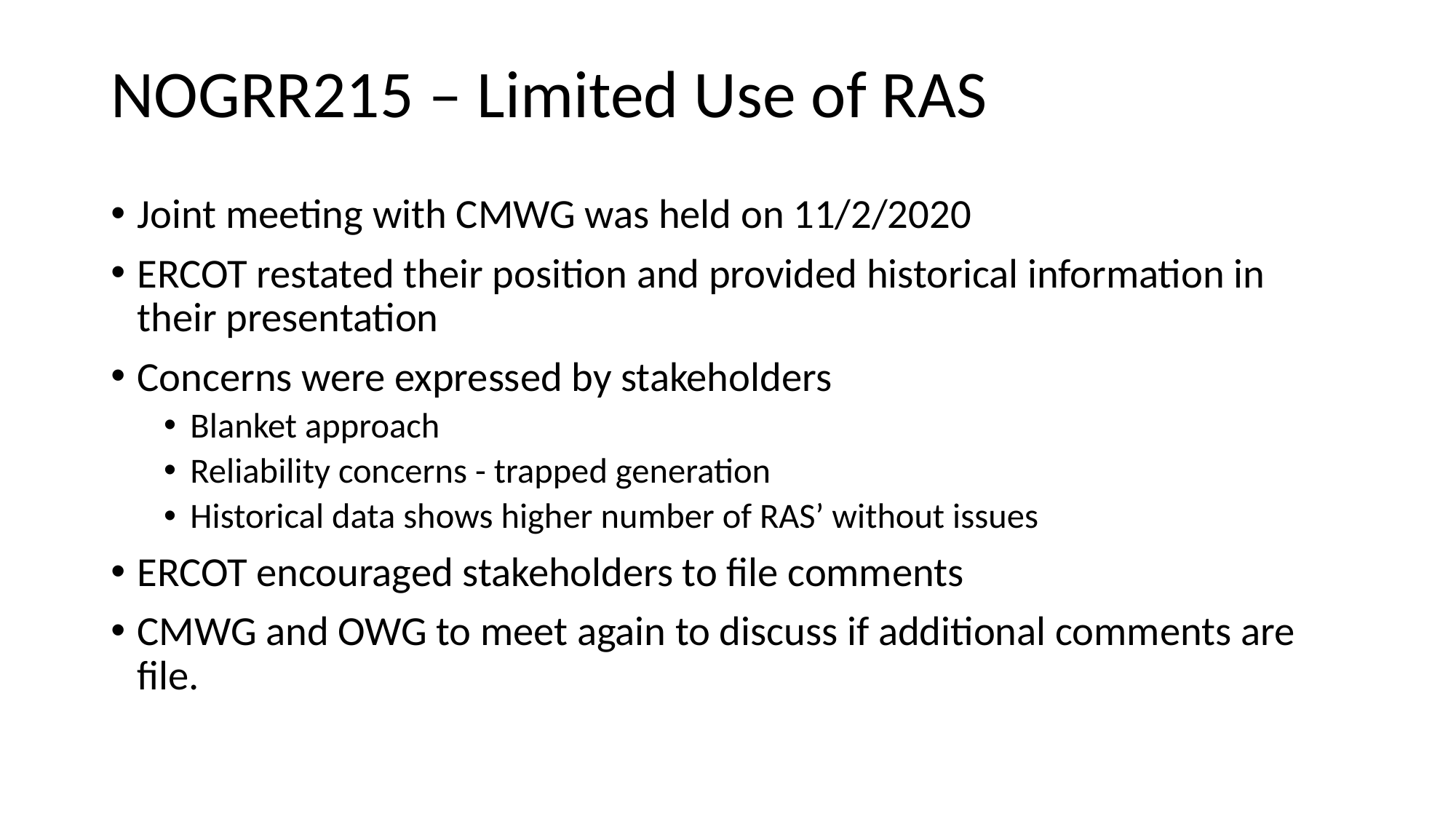

# NOGRR215 – Limited Use of RAS
Joint meeting with CMWG was held on 11/2/2020
ERCOT restated their position and provided historical information in their presentation
Concerns were expressed by stakeholders
Blanket approach
Reliability concerns - trapped generation
Historical data shows higher number of RAS’ without issues
ERCOT encouraged stakeholders to file comments
CMWG and OWG to meet again to discuss if additional comments are file.